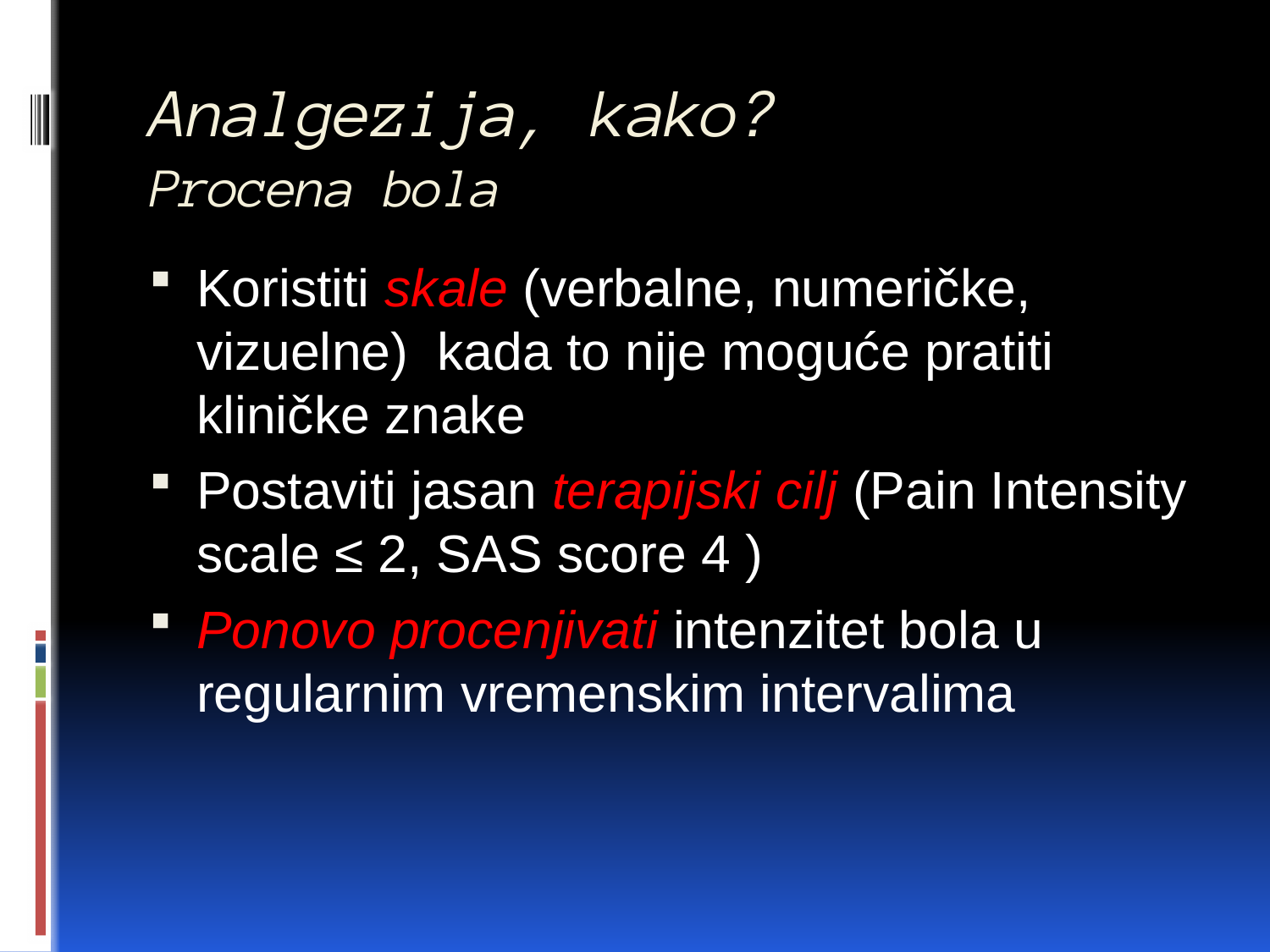

# Analgezija, kako? Procena bola
Koristiti skale (verbalne, numeričke, vizuelne)  kada to nije moguće pratiti kliničke znake
Postaviti jasan terapijski cilj (Pain Intensity scale ≤ 2, SAS score 4 )
Ponovo procenjivati intenzitet bola u regularnim vremenskim intervalima